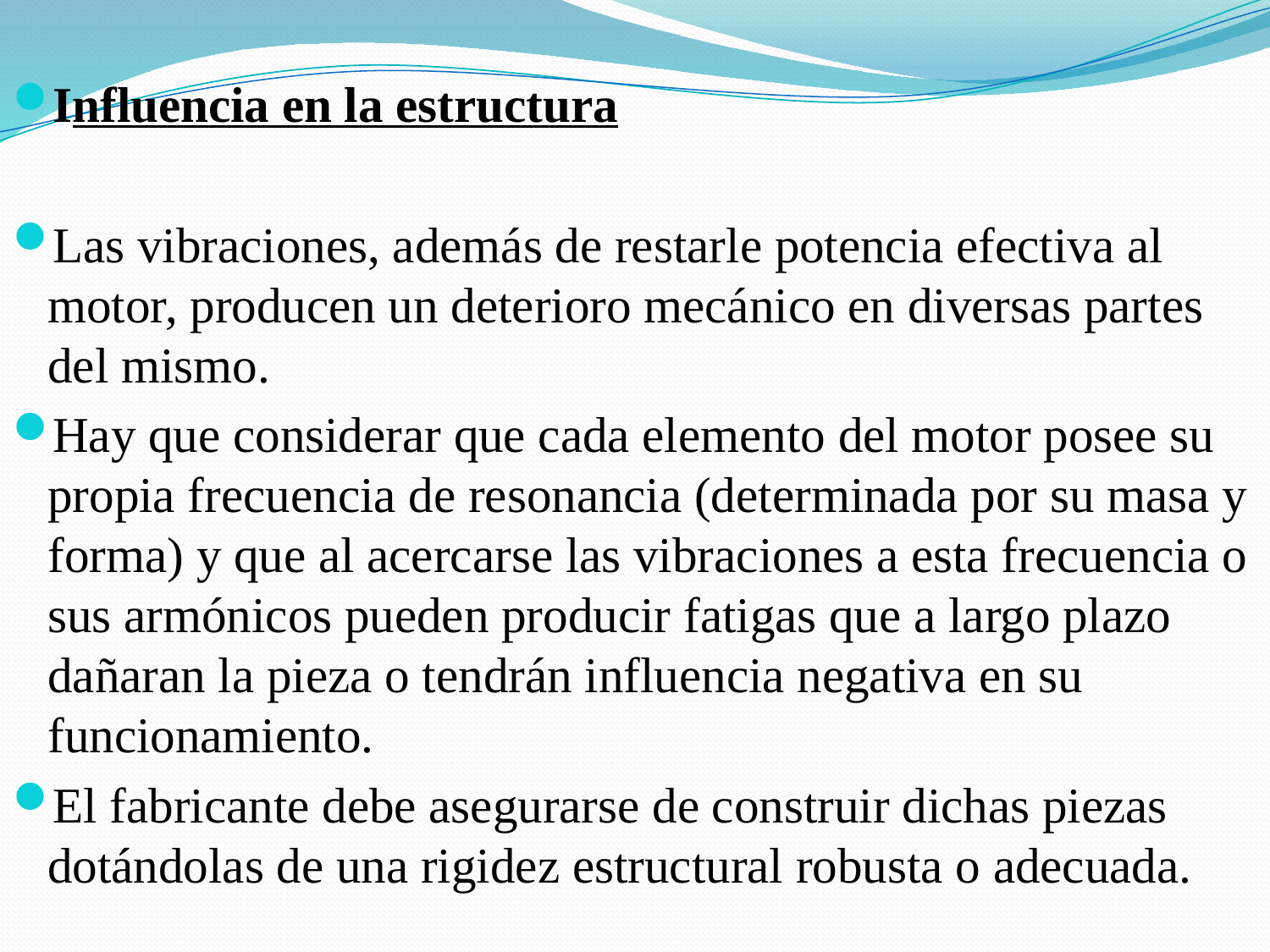

Influencia en la estructura

Las vibraciones, además de restarle potencia efectiva al motor, producen un deterioro mecánico en diversas partes del mismo.
Hay que considerar que cada elemento del motor posee su propia frecuencia de resonancia (determinada por su masa y forma) y que al acercarse las vibraciones a esta frecuencia o sus armónicos pueden producir fatigas que a largo plazo dañaran la pieza o tendrán influencia negativa en su funcionamiento.
El fabricante debe asegurarse de construir dichas piezas dotándolas de una rigidez estructural robusta o adecuada.